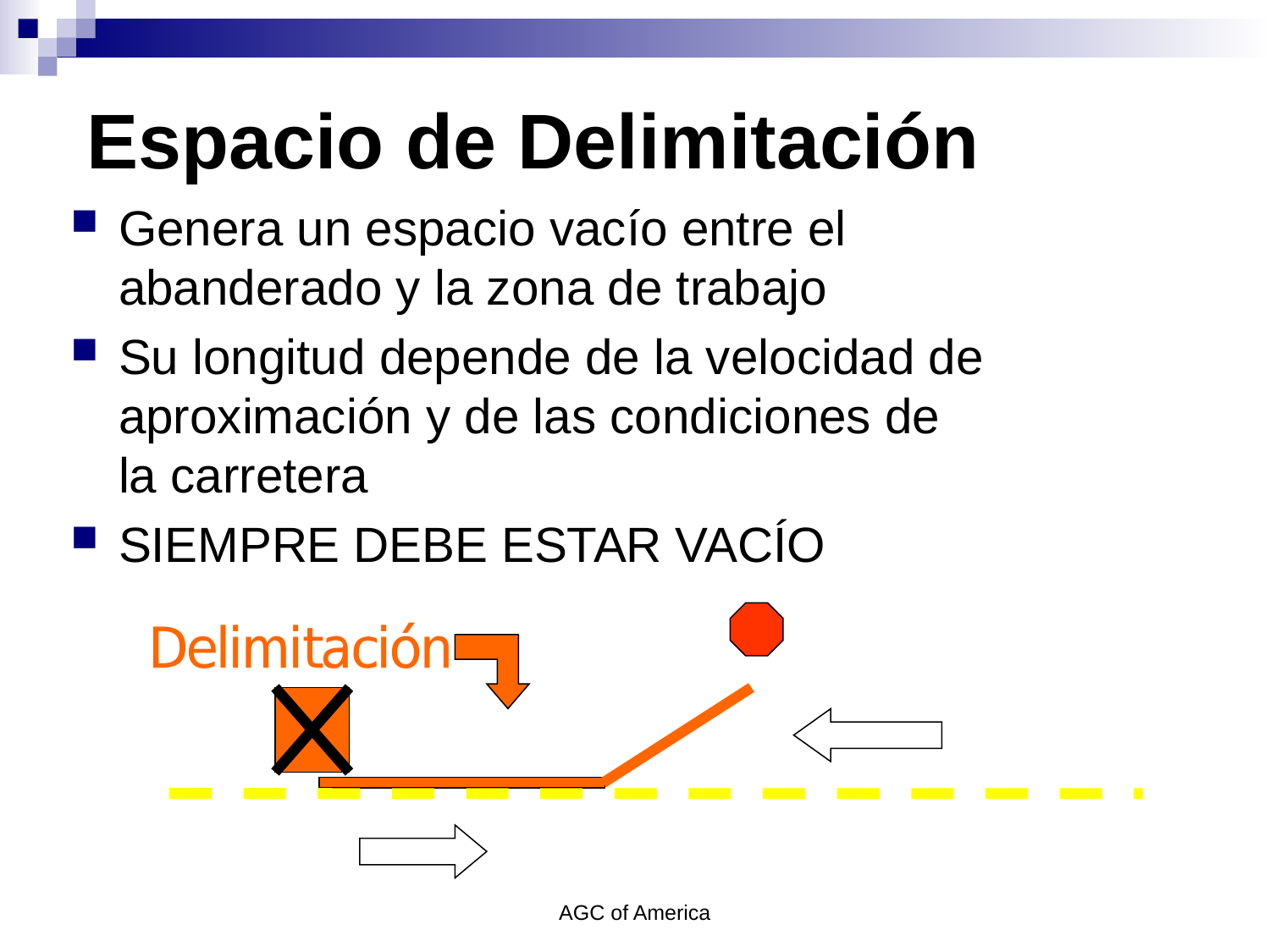

# Espacio de Delimitación
Genera un espacio vacío entre el abanderado y la zona de trabajo
Su longitud depende de la velocidad de aproximación y de las condiciones de la carretera
SIEMPRE DEBE ESTAR VACÍO
Delimitación

AGC of America